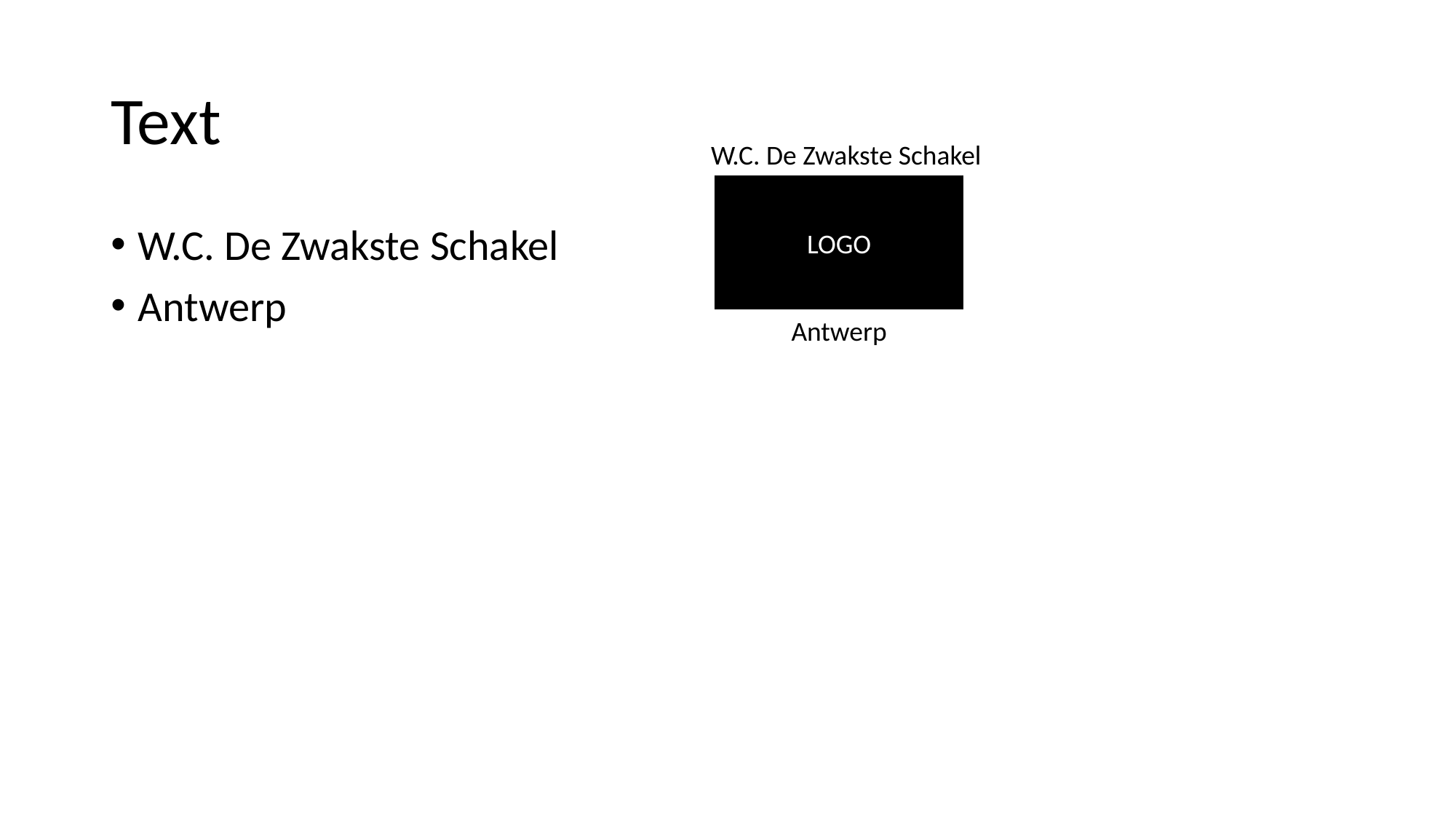

# Text
W.C. De Zwakste Schakel
LOGO
W.C. De Zwakste Schakel
Antwerp
Antwerp